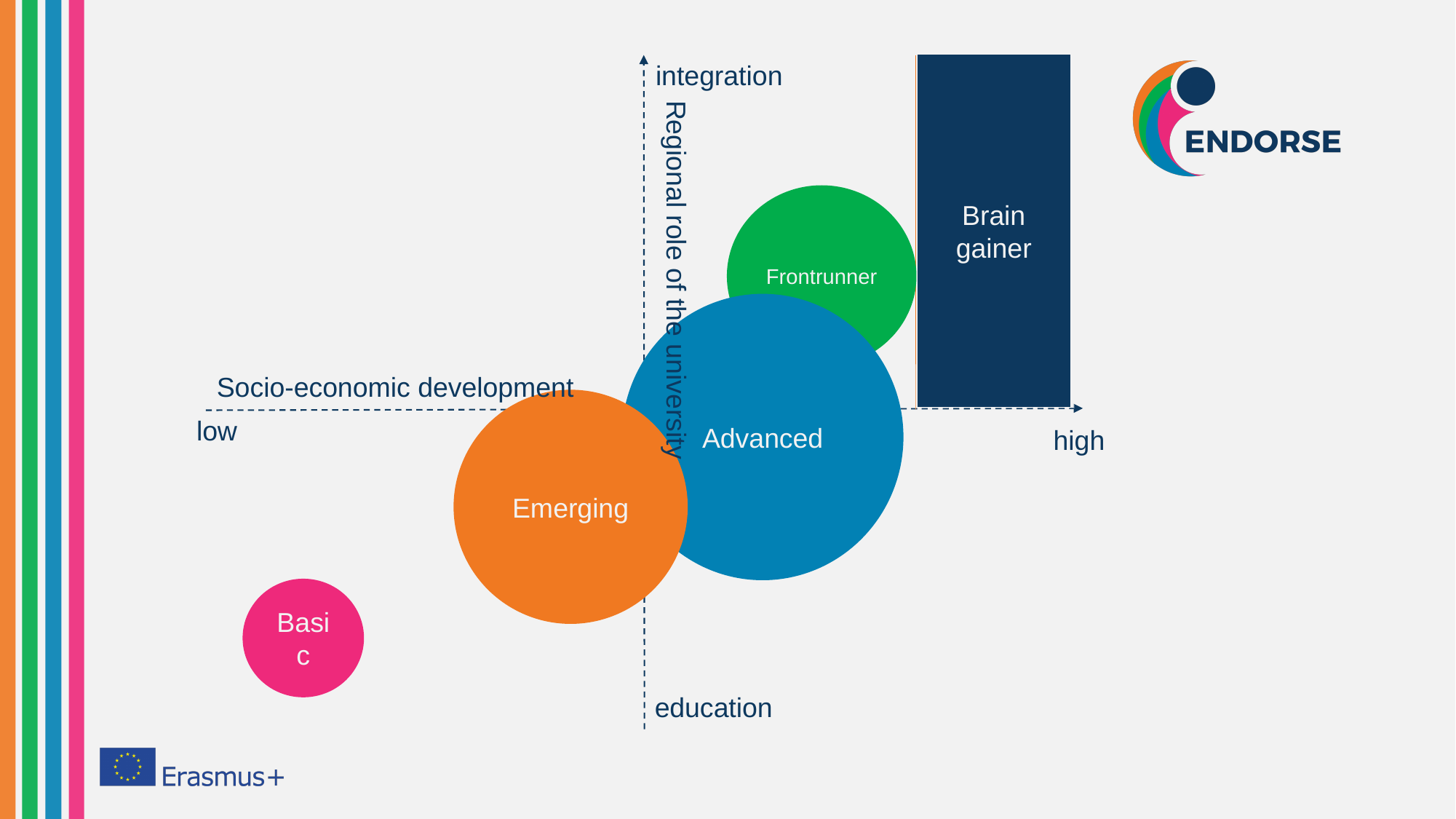

integration
Brain gainer
Regional role of the university
Frontrunner
Advanced

Socio-economic development
Emerging
low
high
Basic
education